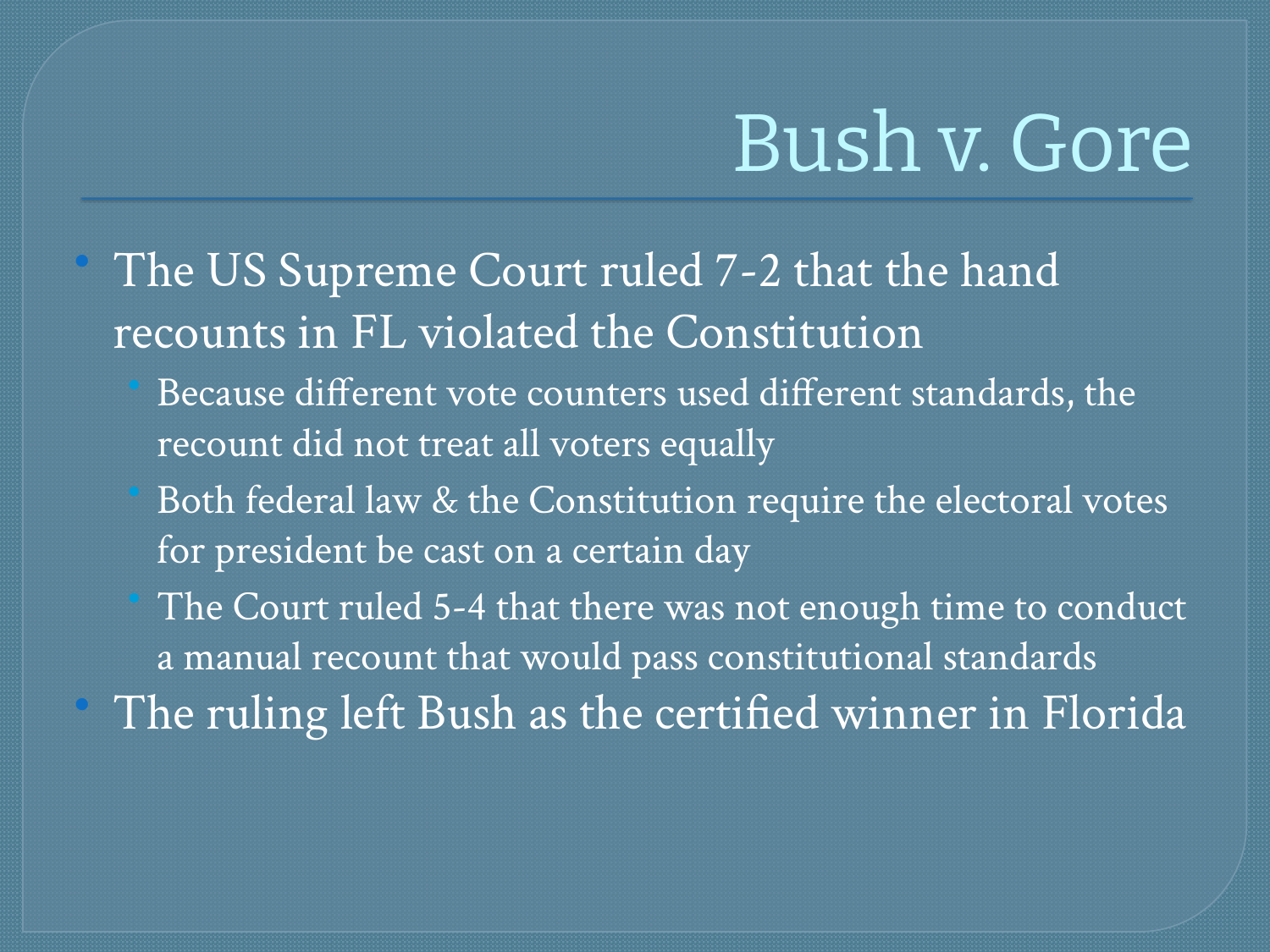

# Bush v. Gore
The US Supreme Court ruled 7-2 that the hand recounts in FL violated the Constitution
Because different vote counters used different standards, the recount did not treat all voters equally
Both federal law & the Constitution require the electoral votes for president be cast on a certain day
The Court ruled 5-4 that there was not enough time to conduct a manual recount that would pass constitutional standards
The ruling left Bush as the certified winner in Florida